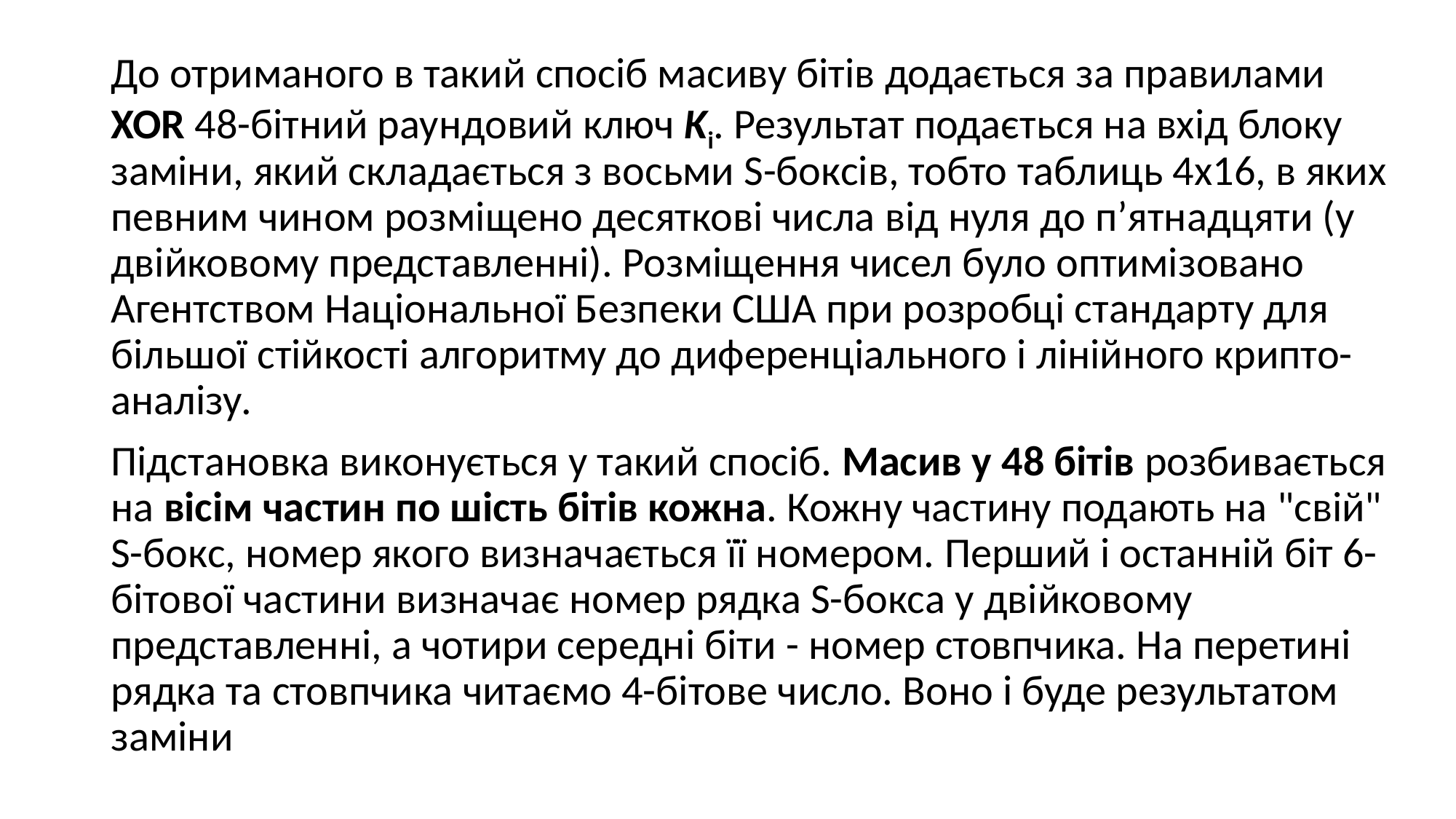

До отриманого в такий спосіб масиву бітів додається за правилами XOR 48-бітний раундовий ключ Kі. Результат подається на вхід блоку заміни, який складається з восьми S-боксів, тобто таблиць 4х16, в яких певним чином розміщено десяткові числа від нуля до п’ятнадцяти (у двійковому представленні). Розміщення чисел було оптимізовано Агентством Національної Безпеки США при розробці стандарту для більшої стійкості алгоритму до диференціального і лінійного крипто-аналізу.
Підстановка виконується у такий спосіб. Масив у 48 бітів розбивається на вісім частин по шість бітів кожна. Кожну частину подають на "свій" S-бокс, номер якого визначається її номером. Перший і останній біт 6-бітової частини визначає номер рядка S-бокса у двійковому представленні, а чотири середні біти - номер стовпчика. На перетині рядка та стовпчика читаємо 4-бітове число. Воно і буде результатом заміни